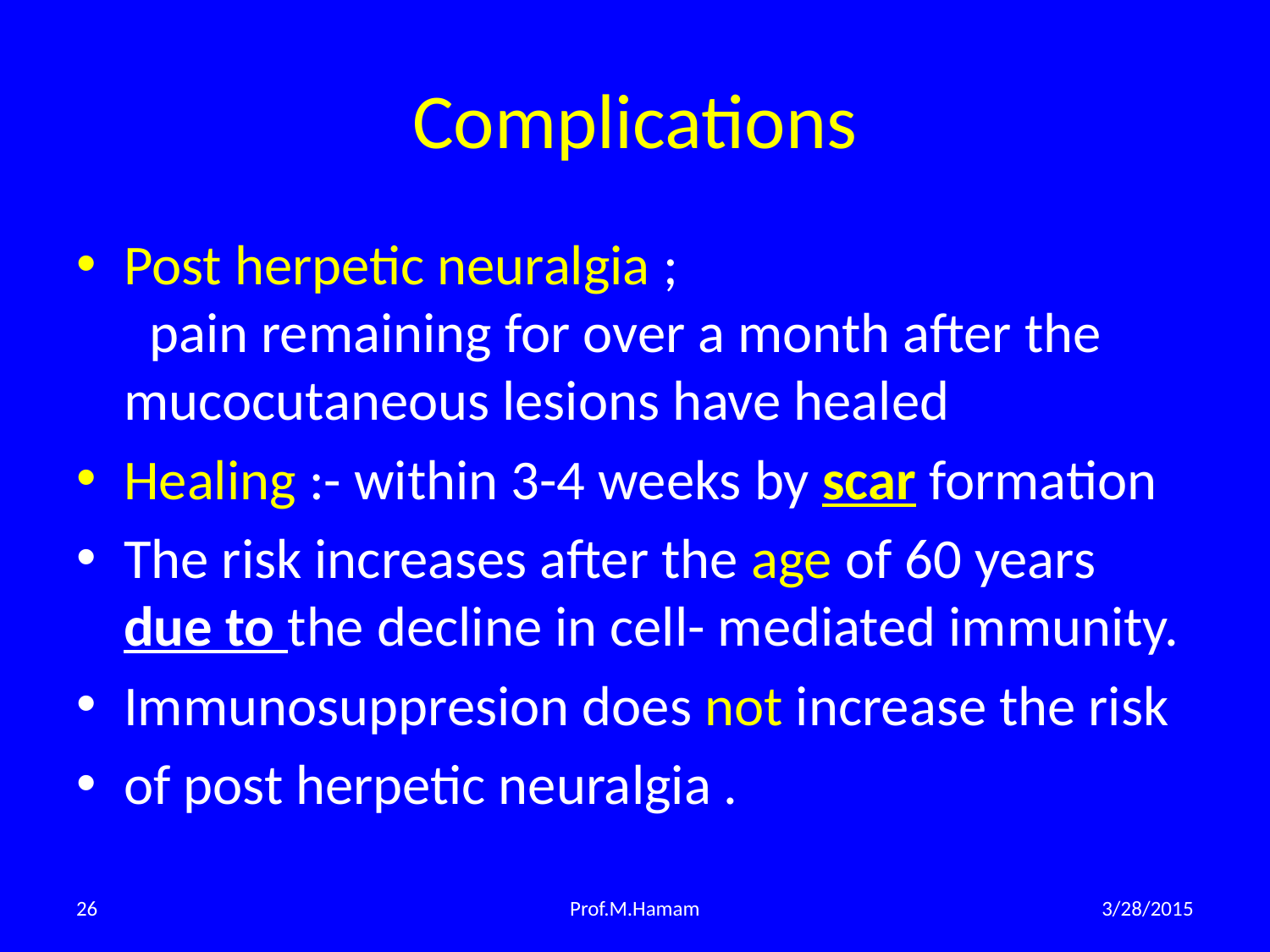

# Complications
Post herpetic neuralgia ;                                           pain remaining for over a month after the mucocutaneous lesions have healed
Healing :- within 3-4 weeks by scar formation
The risk increases after the age of 60 years due to the decline in cell- mediated immunity.
Immunosuppresion does not increase the risk
of post herpetic neuralgia .
26
Prof.M.Hamam
3/28/2015